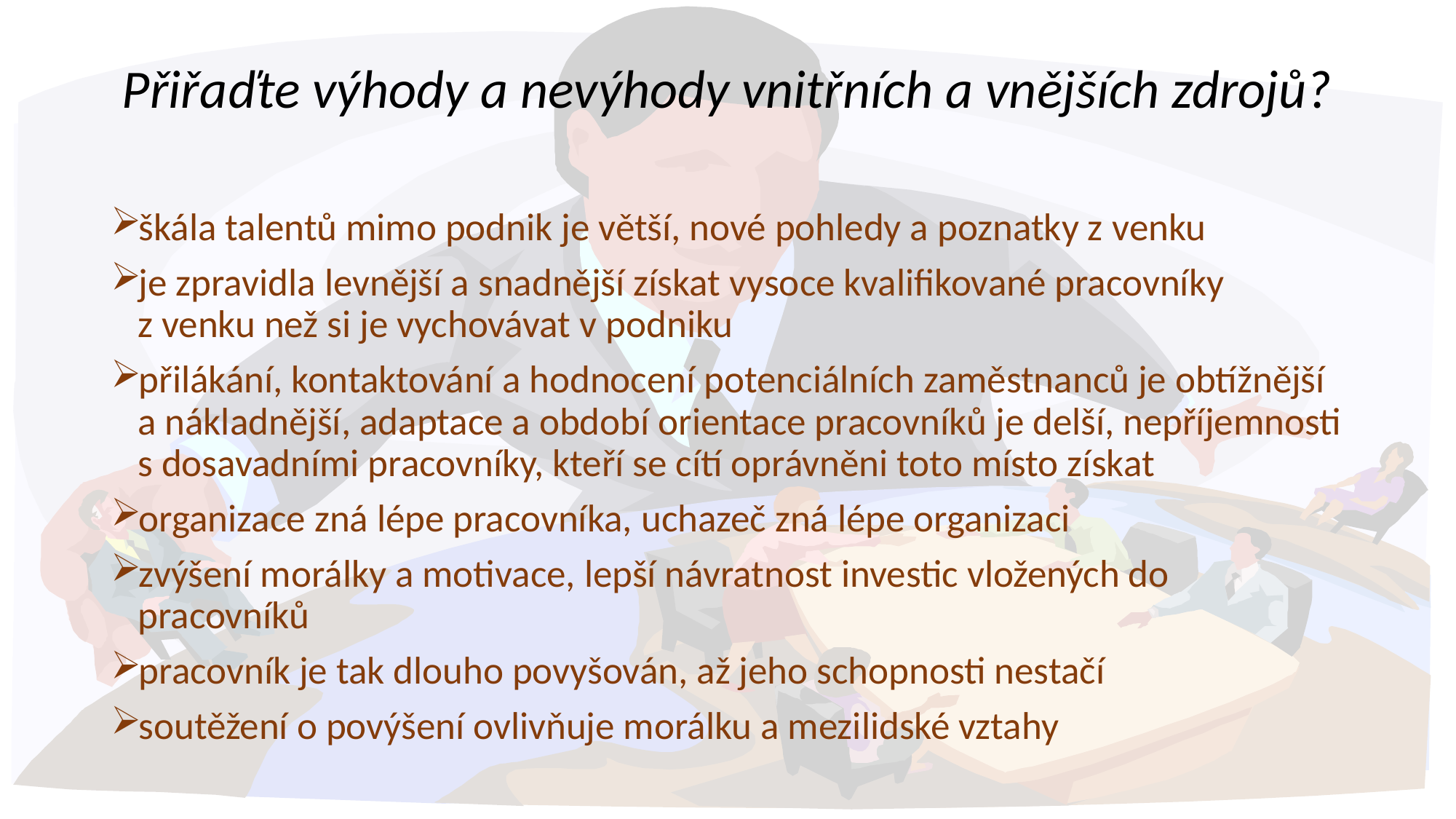

# Přiřaďte výhody a nevýhody vnitřních a vnějších zdrojů?
škála talentů mimo podnik je větší, nové pohledy a poznatky z venku
je zpravidla levnější a snadnější získat vysoce kvalifikované pracovníky z venku než si je vychovávat v podniku
přilákání, kontaktování a hodnocení potenciálních zaměstnanců je obtížnější a nákladnější, adaptace a období orientace pracovníků je delší, nepříjemnosti s dosavadními pracovníky, kteří se cítí oprávněni toto místo získat
organizace zná lépe pracovníka, uchazeč zná lépe organizaci
zvýšení morálky a motivace, lepší návratnost investic vložených do pracovníků
pracovník je tak dlouho povyšován, až jeho schopnosti nestačí
soutěžení o povýšení ovlivňuje morálku a mezilidské vztahy